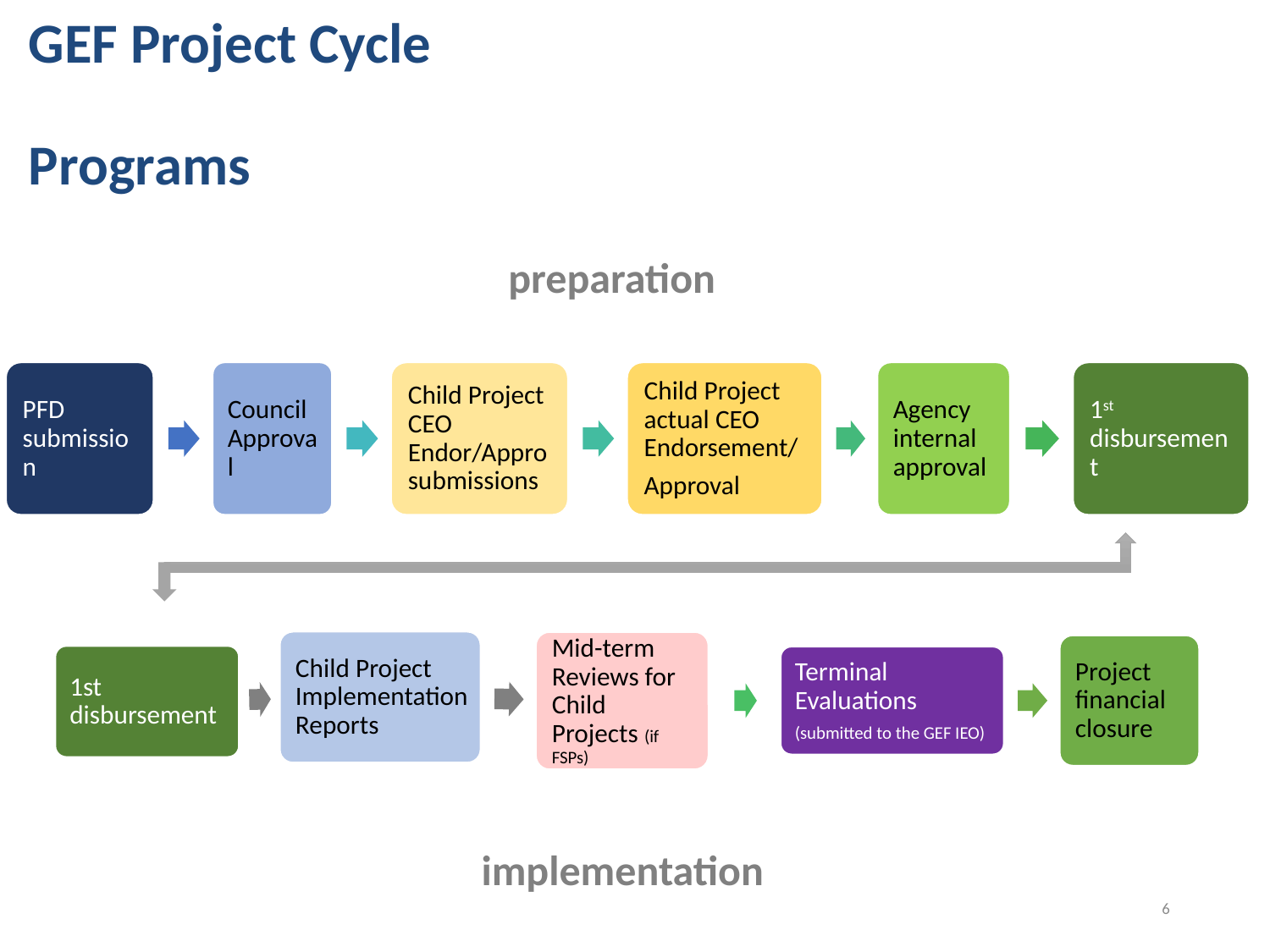

# GEF Project Cycle Programs
preparation
PFD submission

Council Approval

Child Project CEO Endor/Appro submissions

Child Project actual CEO Endorsement/
Approval

Agency internal approval

1st disbursement

1st disbursement

Child Project Implementation Reports

Mid-term Reviews for Child Projects (if FSPs)

Terminal Evaluations
(submitted to the GEF IEO)

Project financial closure
implementation
6